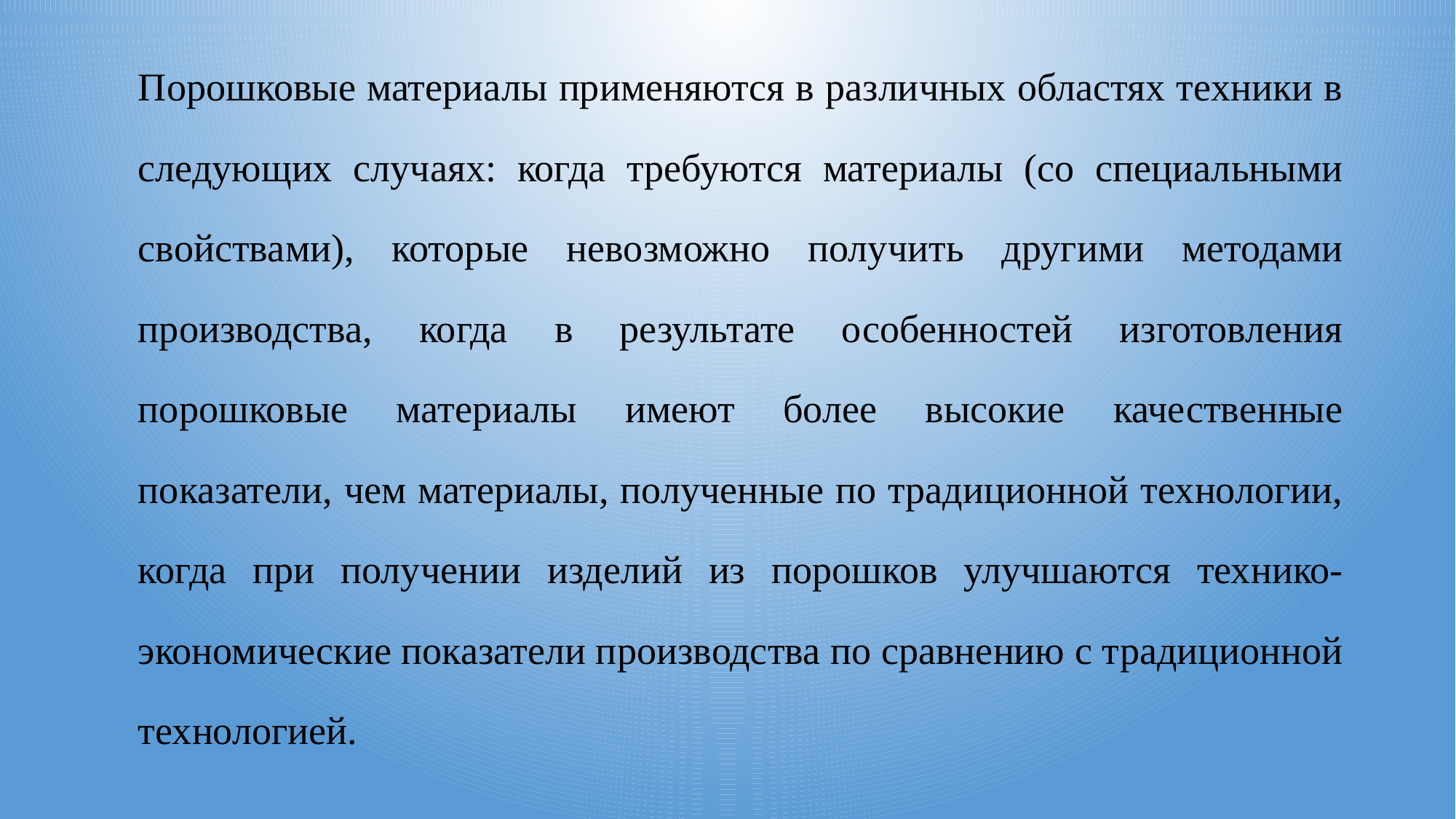

Порошковые материалы применяются в различных областях техники в следующих случаях: когда требуются материалы (со специальными свойствами), которые невозможно получить другими методами производства, когда в результате особенностей изготовления порошковые материалы имеют более высокие качественные показатели, чем материалы, полученные по традиционной технологии, когда при получении изделий из порошков улучшаются технико-экономические показатели производства по сравнению с традиционной технологией.